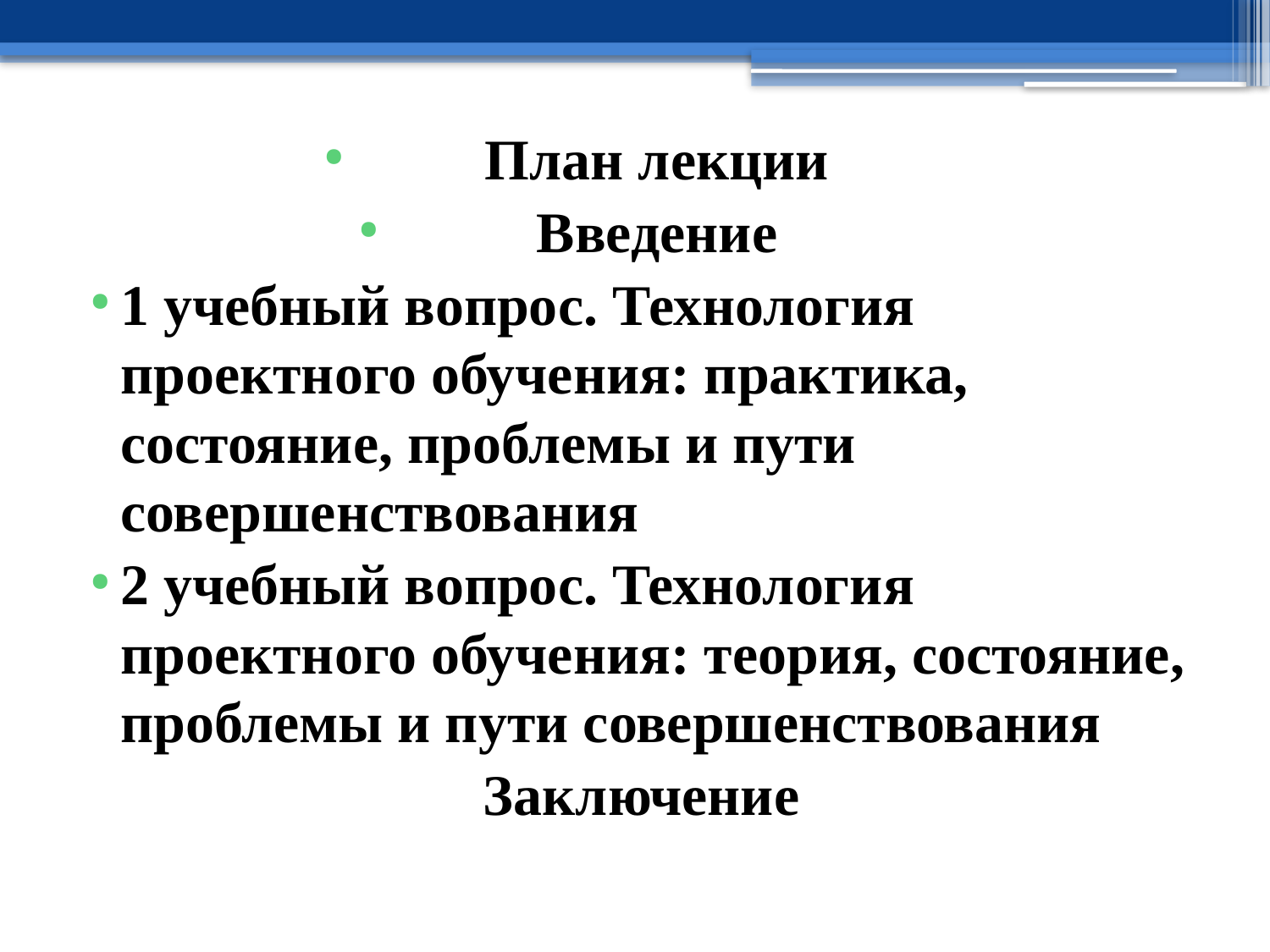

План лекции
Введение
1 учебный вопрос. Технология проектного обучения: практика, состояние, проблемы и пути совершенствования
2 учебный вопрос. Технология проектного обучения: теория, состояние, проблемы и пути совершенствования
Заключение

#